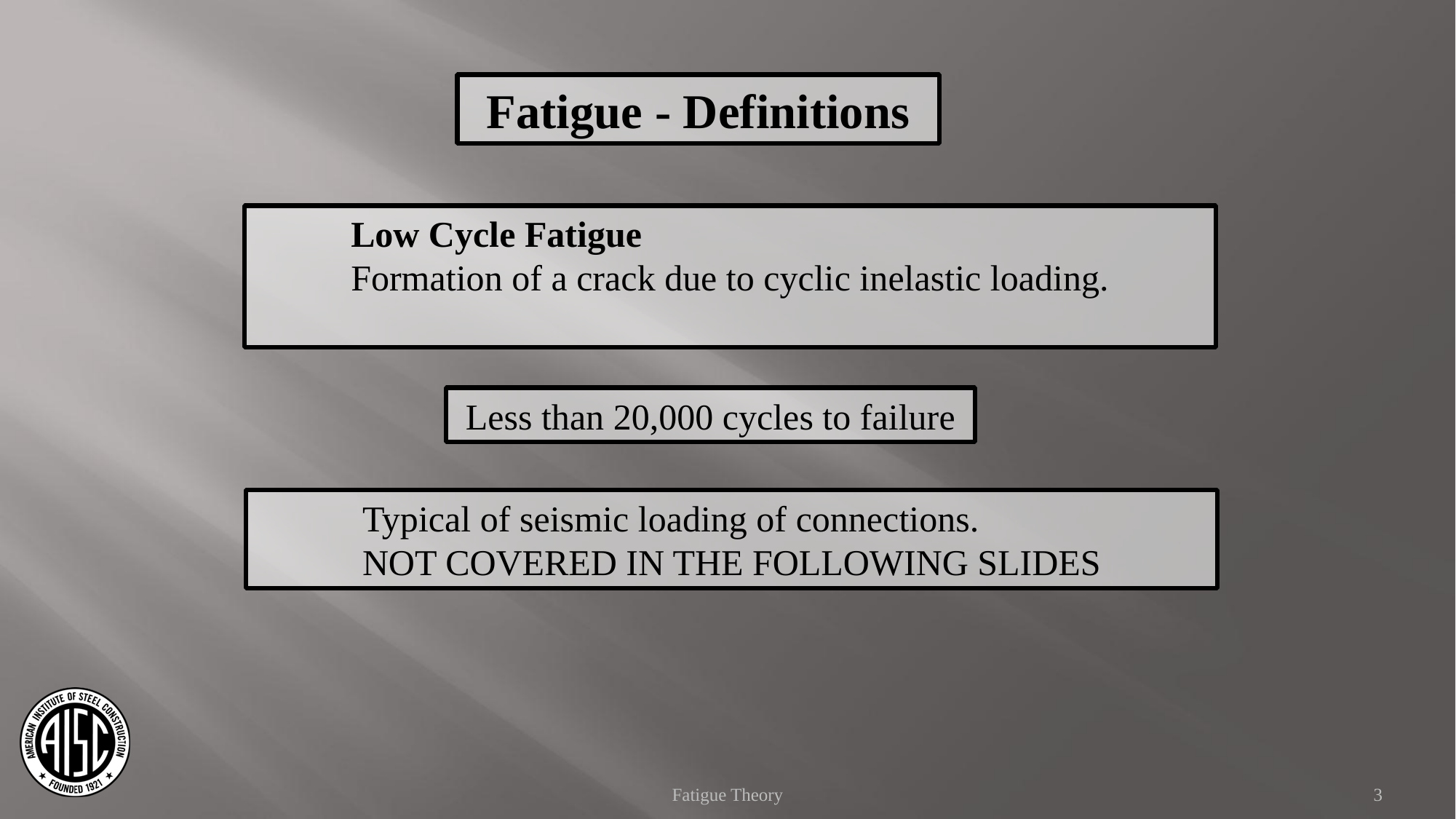

Fatigue - Definitions
Low Cycle Fatigue
Formation of a crack due to cyclic inelastic loading.

Less than 20,000 cycles to failure
Typical of seismic loading of connections.
NOT COVERED IN THE FOLLOWING SLIDES
Fatigue Theory
3